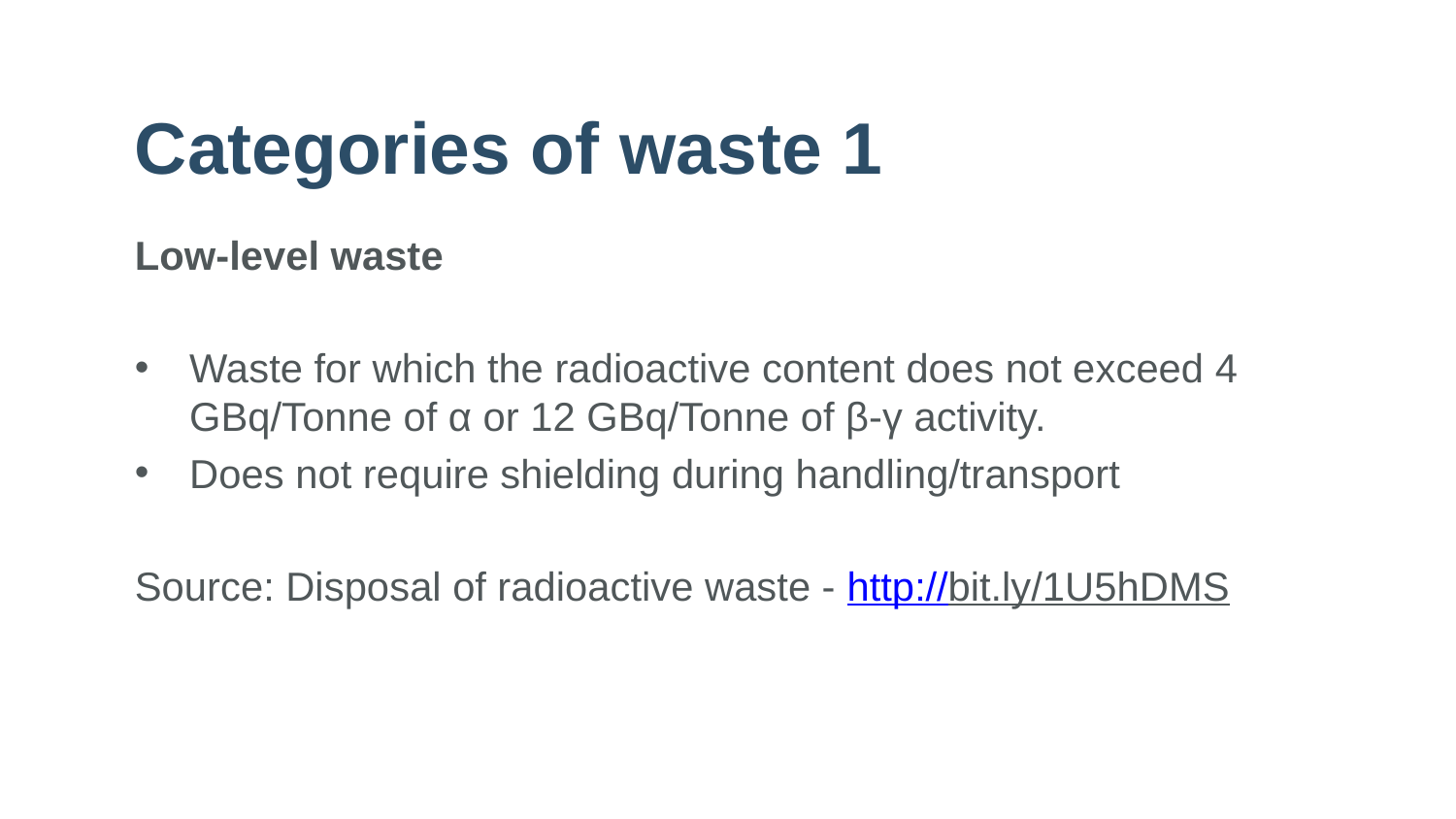

# Categories of waste 1
Low-level waste

Waste for which the radioactive content does not exceed 4 GBq/Tonne of α or 12 GBq/Tonne of β-γ activity.
Does not require shielding during handling/transport

Source: Disposal of radioactive waste - http://bit.ly/1U5hDMS